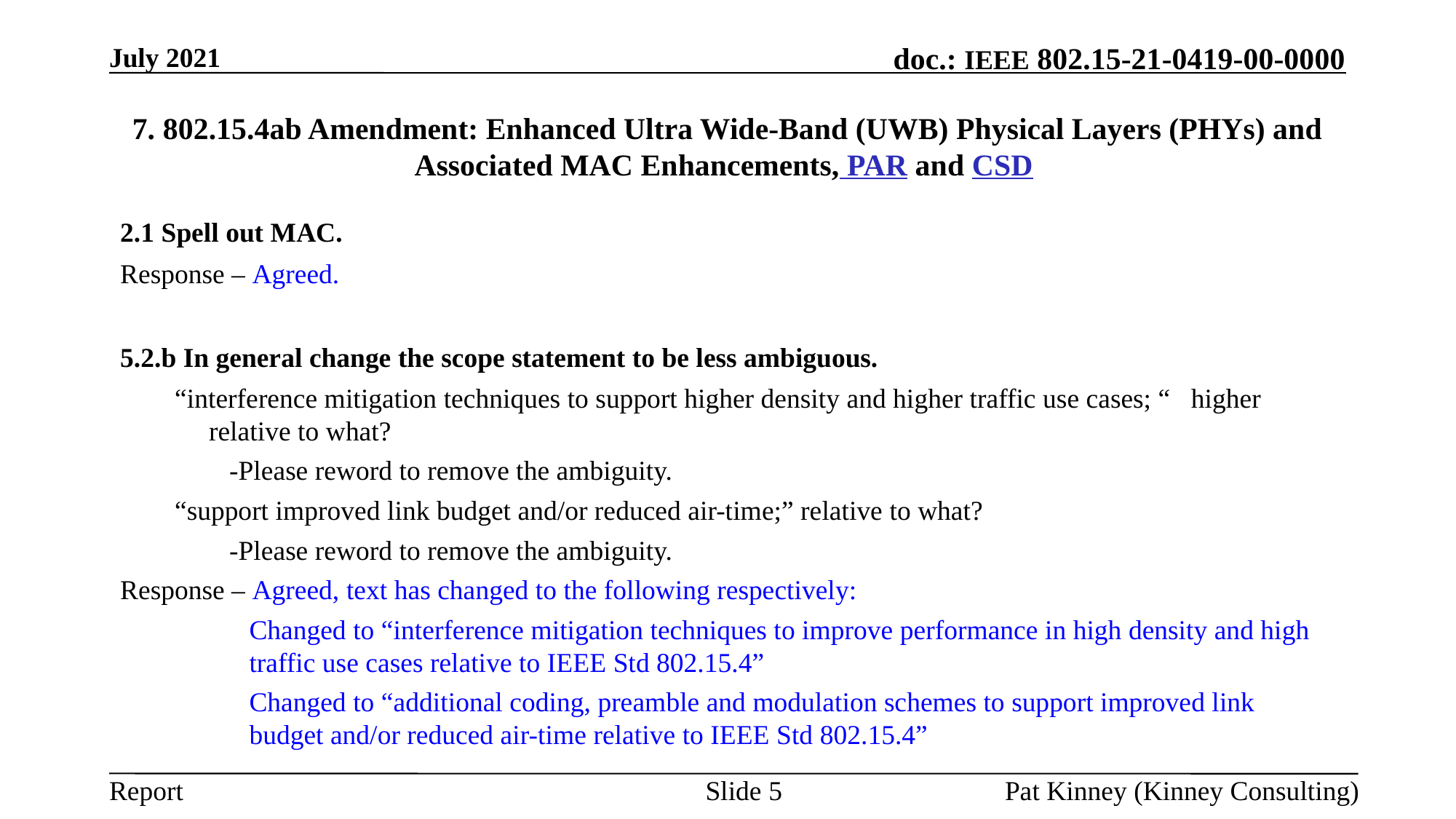

July 2021
# 7. 802.15.4ab Amendment: Enhanced Ultra Wide-Band (UWB) Physical Layers (PHYs) and Associated MAC Enhancements, PAR and CSD
2.1 Spell out MAC.
Response – Agreed.

5.2.b In general change the scope statement to be less ambiguous.
“interference mitigation techniques to support higher density and higher traffic use cases; “   higher relative to what?
-Please reword to remove the ambiguity.
“support improved link budget and/or reduced air-time;” relative to what?
-Please reword to remove the ambiguity.
Response – Agreed, text has changed to the following respectively:
Changed to “interference mitigation techniques to improve performance in high density and high traffic use cases relative to IEEE Std 802.15.4”
Changed to “additional coding, preamble and modulation schemes to support improved link budget and/or reduced air-time relative to IEEE Std 802.15.4”
Pat Kinney (Kinney Consulting)
Slide 5